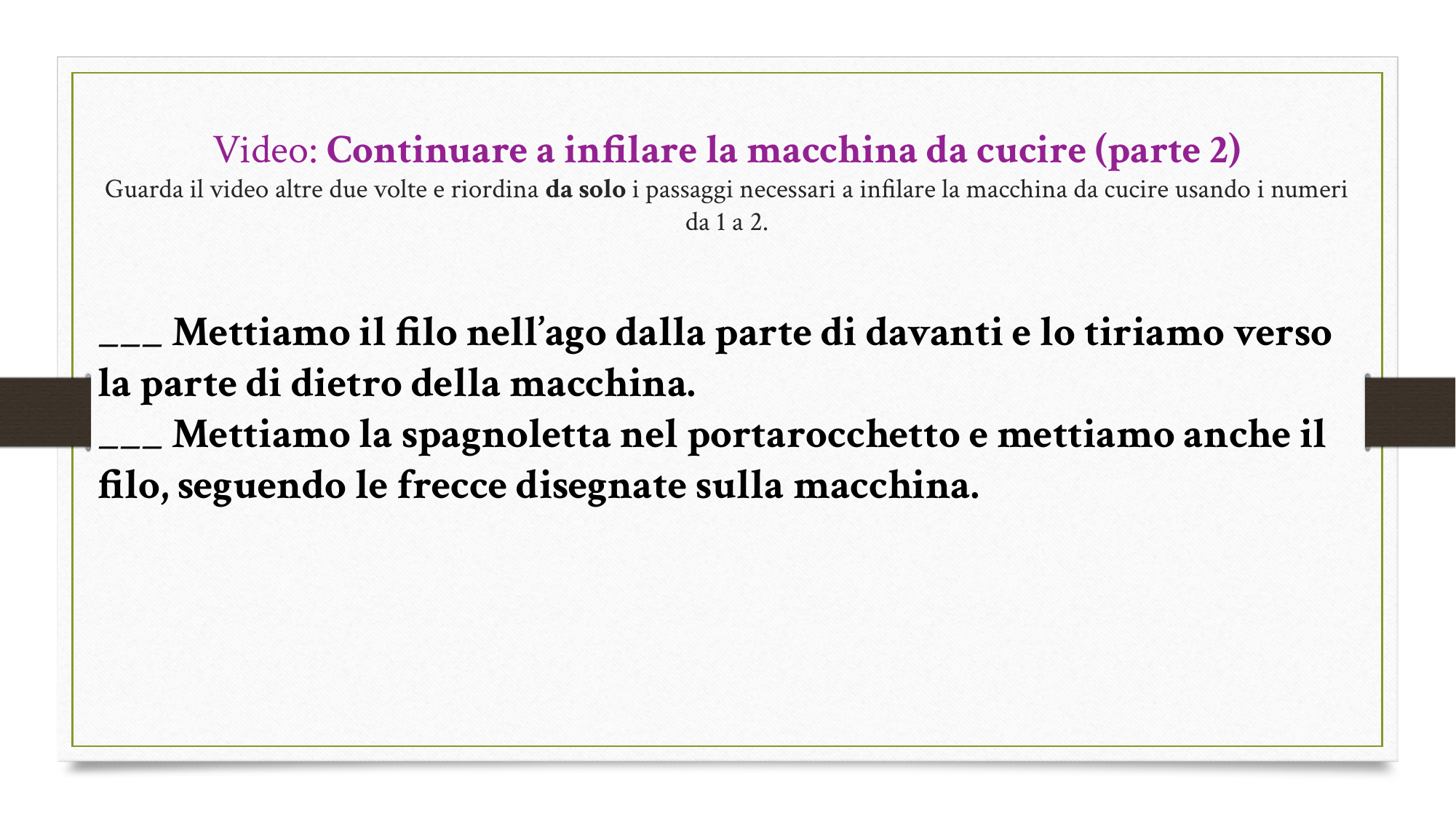

# Video: Continuare a infilare la macchina da cucire (parte 2) Guarda il video altre due volte e riordina da solo i passaggi necessari a infilare la macchina da cucire usando i numeri da 1 a 2.
___ Mettiamo il filo nell’ago dalla parte di davanti e lo tiriamo verso la parte di dietro della macchina.
___ Mettiamo la spagnoletta nel portarocchetto e mettiamo anche il filo, seguendo le frecce disegnate sulla macchina.